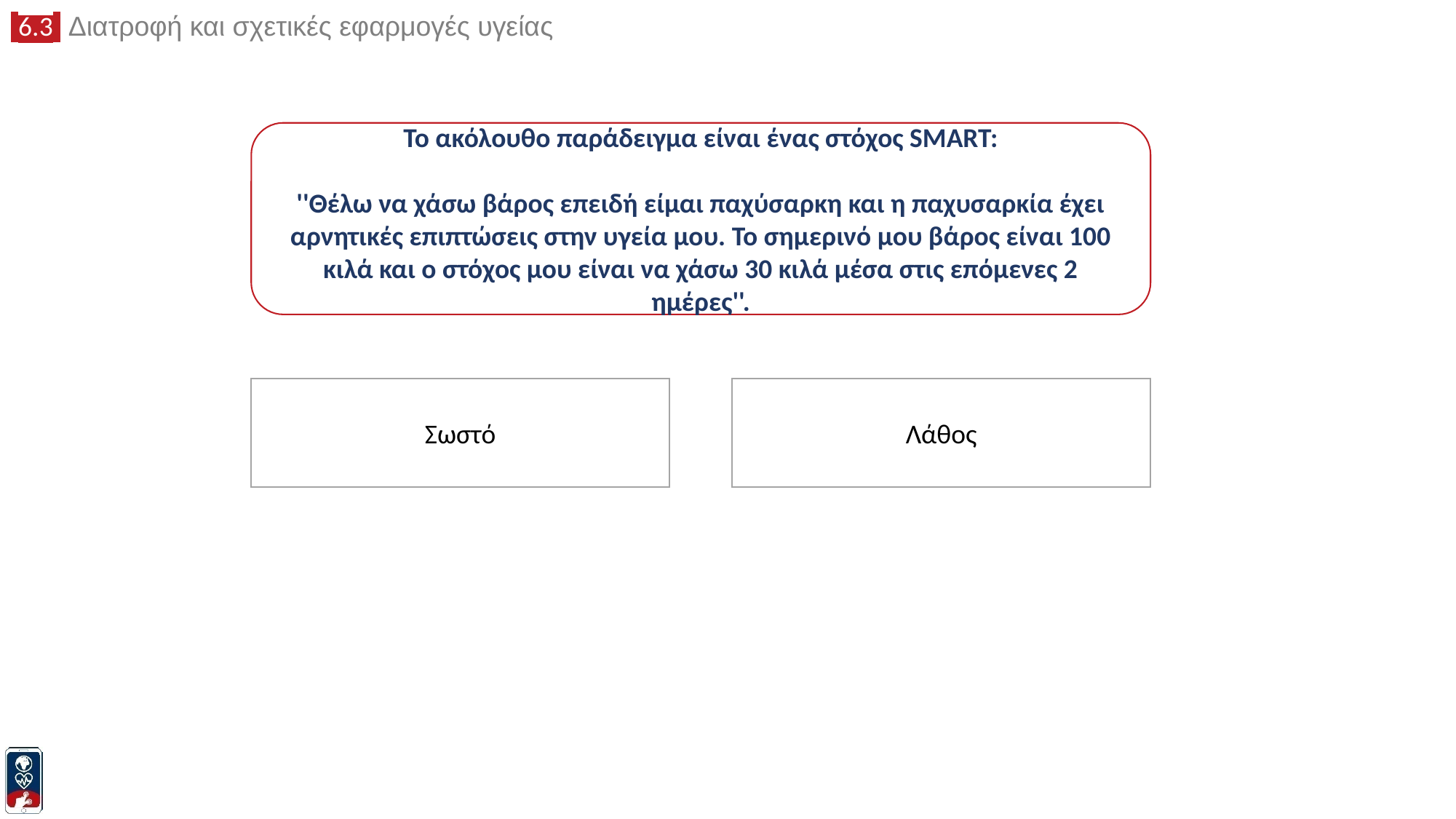

Το ακόλουθο παράδειγμα είναι ένας στόχος SMART:
''Θέλω να χάσω βάρος επειδή είμαι παχύσαρκη και η παχυσαρκία έχει αρνητικές επιπτώσεις στην υγεία μου. Το σημερινό μου βάρος είναι 100 κιλά και ο στόχος μου είναι να χάσω 30 κιλά μέσα στις επόμενες 2 ημέρες''.
Σωστό
Λάθος